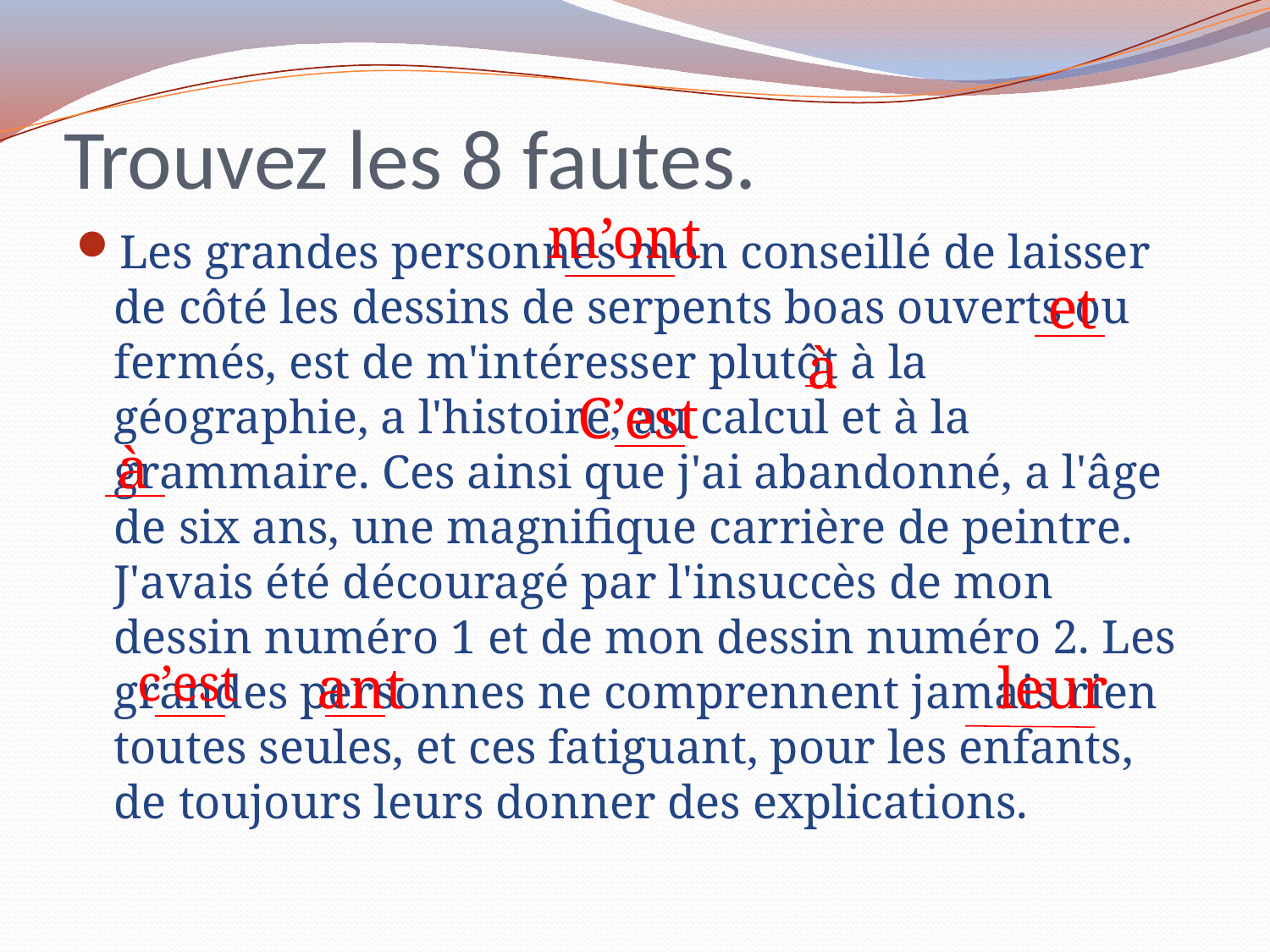

# Trouvez les 8 fautes.
m’ont
Les grandes personnes mon conseillé de laisser de côté les dessins de serpents boas ouverts ou fermés, est de m'intéresser plutôt à la géographie, a l'histoire, au calcul et à la grammaire. Ces ainsi que j'ai abandonné, a l'âge de six ans, une magnifique carrière de peintre. J'avais été découragé par l'insuccès de mon dessin numéro 1 et de mon dessin numéro 2. Les grandes personnes ne comprennent jamais rien toutes seules, et ces fatiguant, pour les enfants, de toujours leurs donner des explications.

et
à
C’est
à
c’est
ant
leur